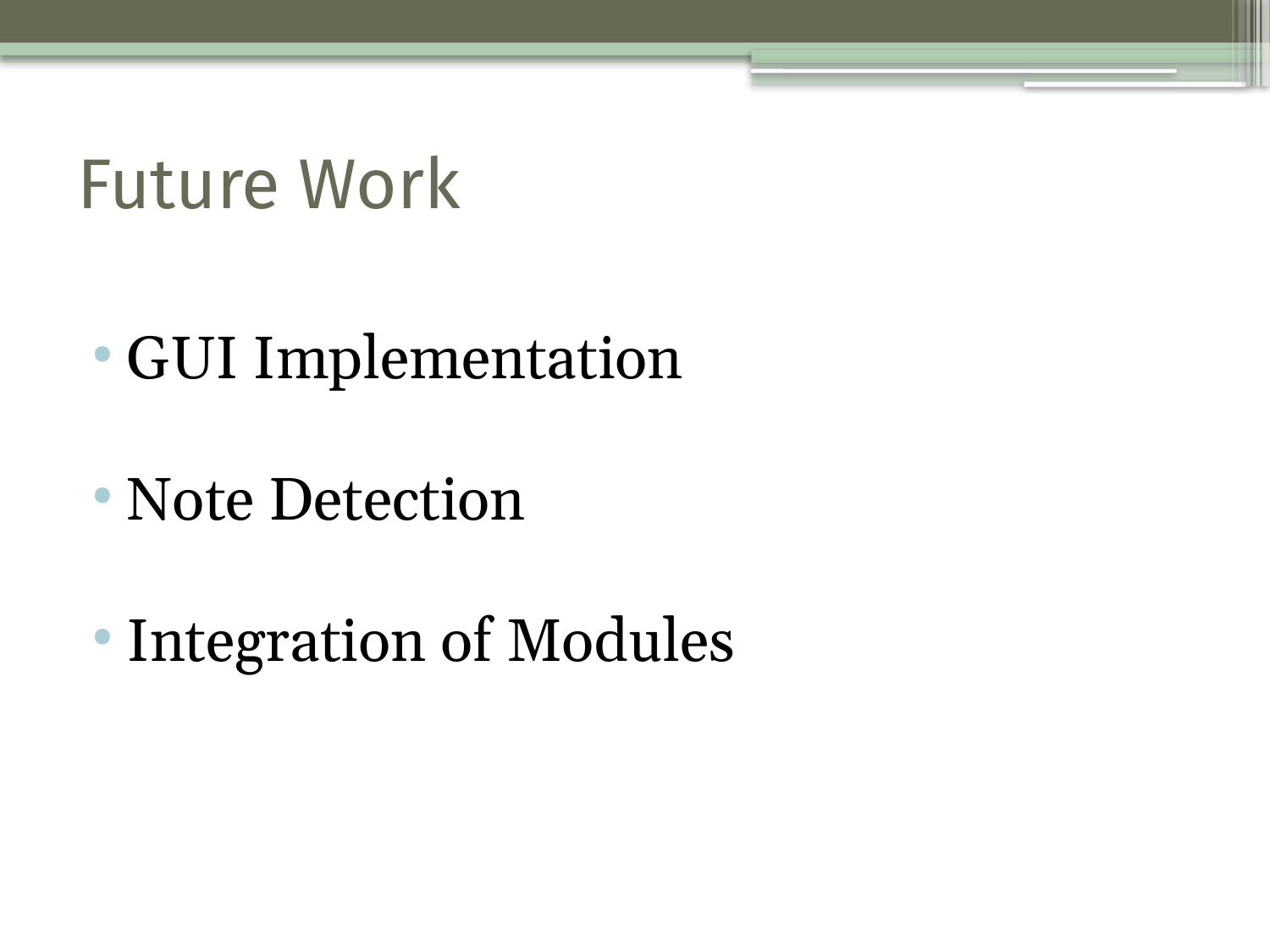

# Future Work
GUI Implementation

Note Detection

Integration of Modules